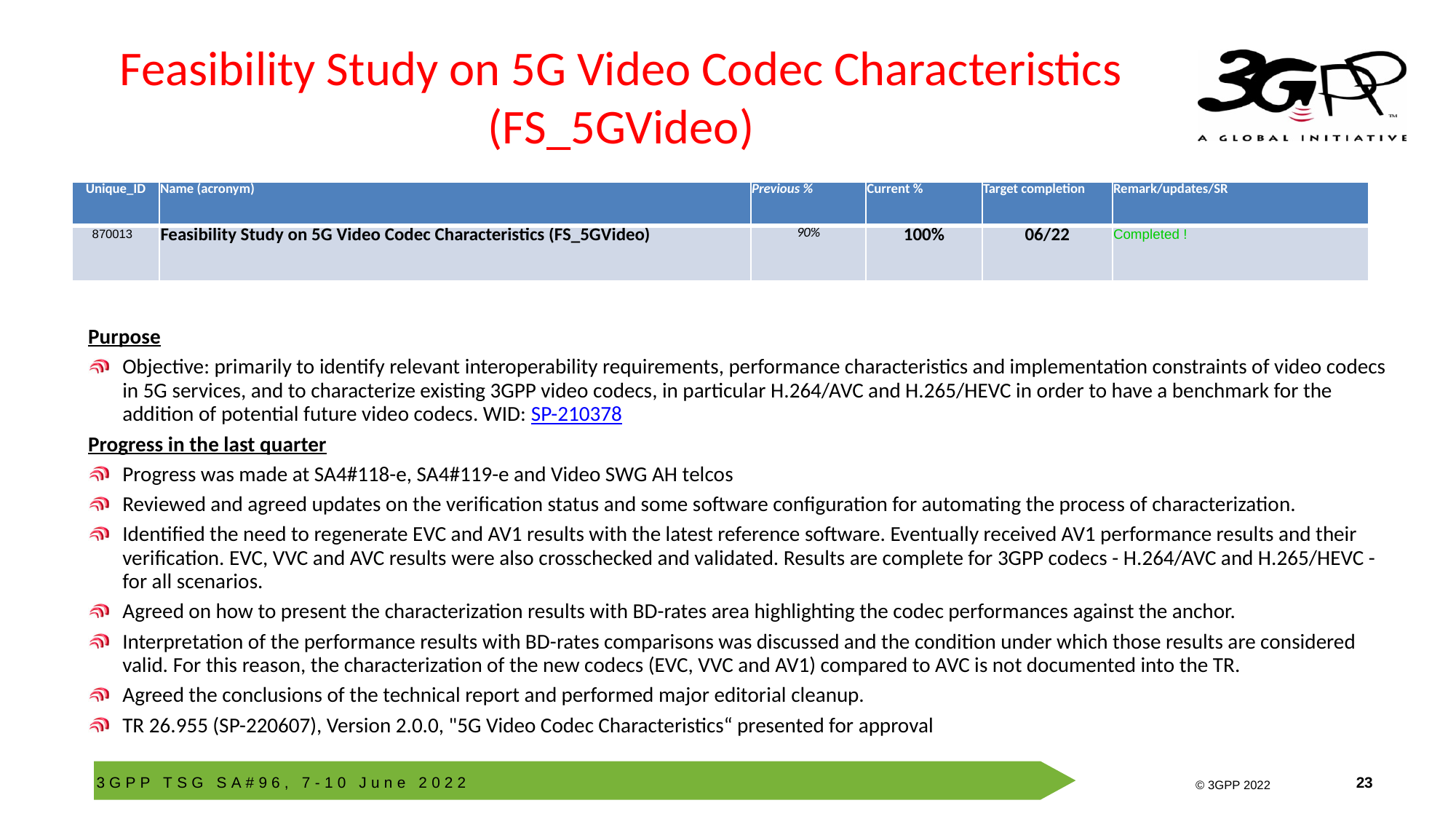

# Feasibility Study on 5G Video Codec Characteristics (FS_5GVideo)
| Unique\_ID | Name (acronym) | Previous % | Current % | Target completion | Remark/updates/SR |
| --- | --- | --- | --- | --- | --- |
| 870013 | Feasibility Study on 5G Video Codec Characteristics (FS\_5GVideo) | 90% | 100% | 06/22 | Completed ! |
Purpose
Objective: primarily to identify relevant interoperability requirements, performance characteristics and implementation constraints of video codecs in 5G services, and to characterize existing 3GPP video codecs, in particular H.264/AVC and H.265/HEVC in order to have a benchmark for the addition of potential future video codecs. WID: SP-210378
Progress in the last quarter
Progress was made at SA4#118-e, SA4#119-e and Video SWG AH telcos
Reviewed and agreed updates on the verification status and some software configuration for automating the process of characterization.
Identified the need to regenerate EVC and AV1 results with the latest reference software. Eventually received AV1 performance results and their verification. EVC, VVC and AVC results were also crosschecked and validated. Results are complete for 3GPP codecs - H.264/AVC and H.265/HEVC - for all scenarios.
Agreed on how to present the characterization results with BD-rates area highlighting the codec performances against the anchor.
Interpretation of the performance results with BD-rates comparisons was discussed and the condition under which those results are considered valid. For this reason, the characterization of the new codecs (EVC, VVC and AV1) compared to AVC is not documented into the TR.
Agreed the conclusions of the technical report and performed major editorial cleanup.
TR 26.955 (SP-220607), Version 2.0.0, "5G Video Codec Characteristics“ presented for approval